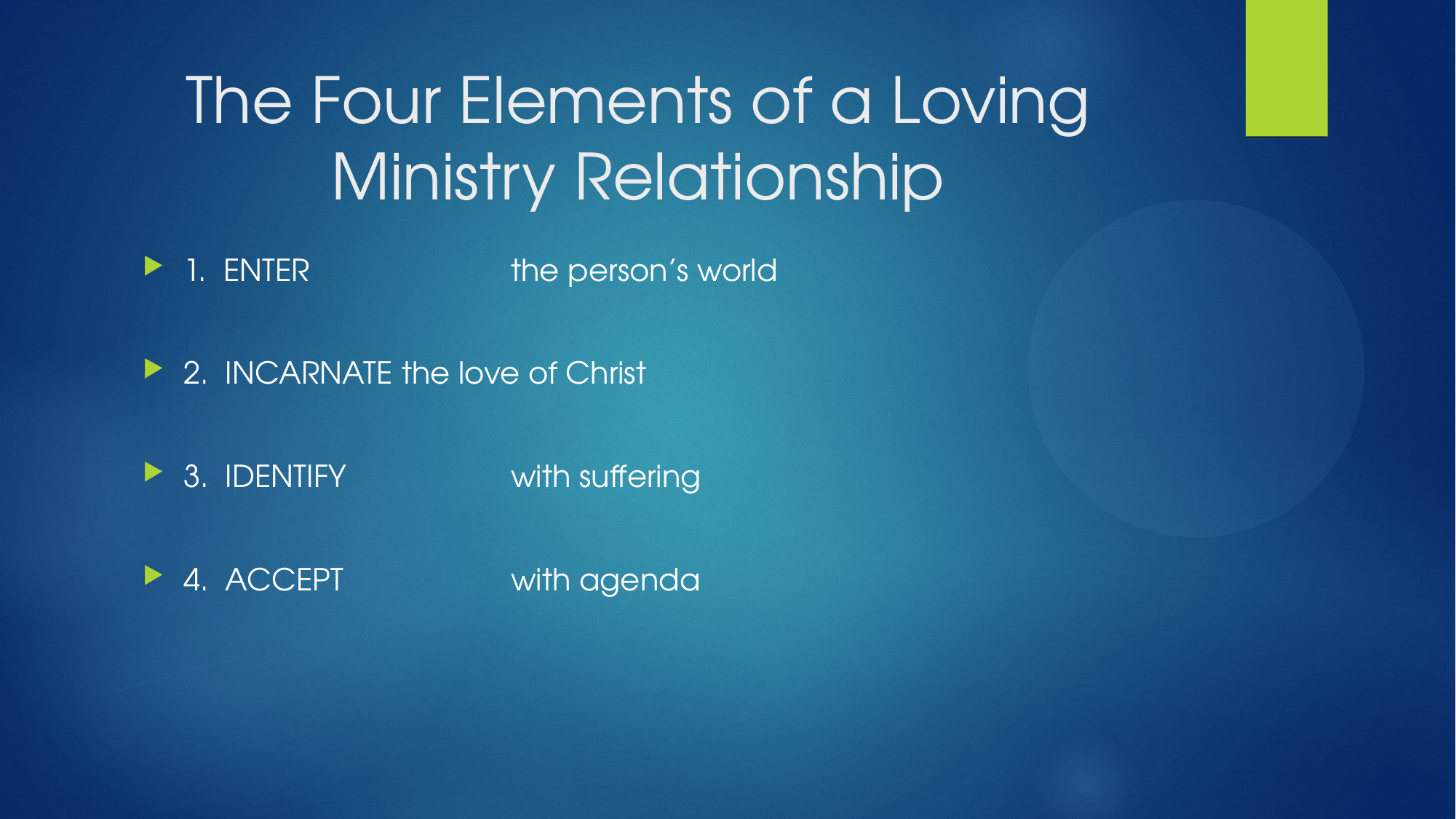

# The Four Elements of a Loving Ministry Relationship
1.  ENTER		the person’s world

2.  INCARNATE	the love of Christ

3.  IDENTIFY		with suffering

4.  ACCEPT		with agenda